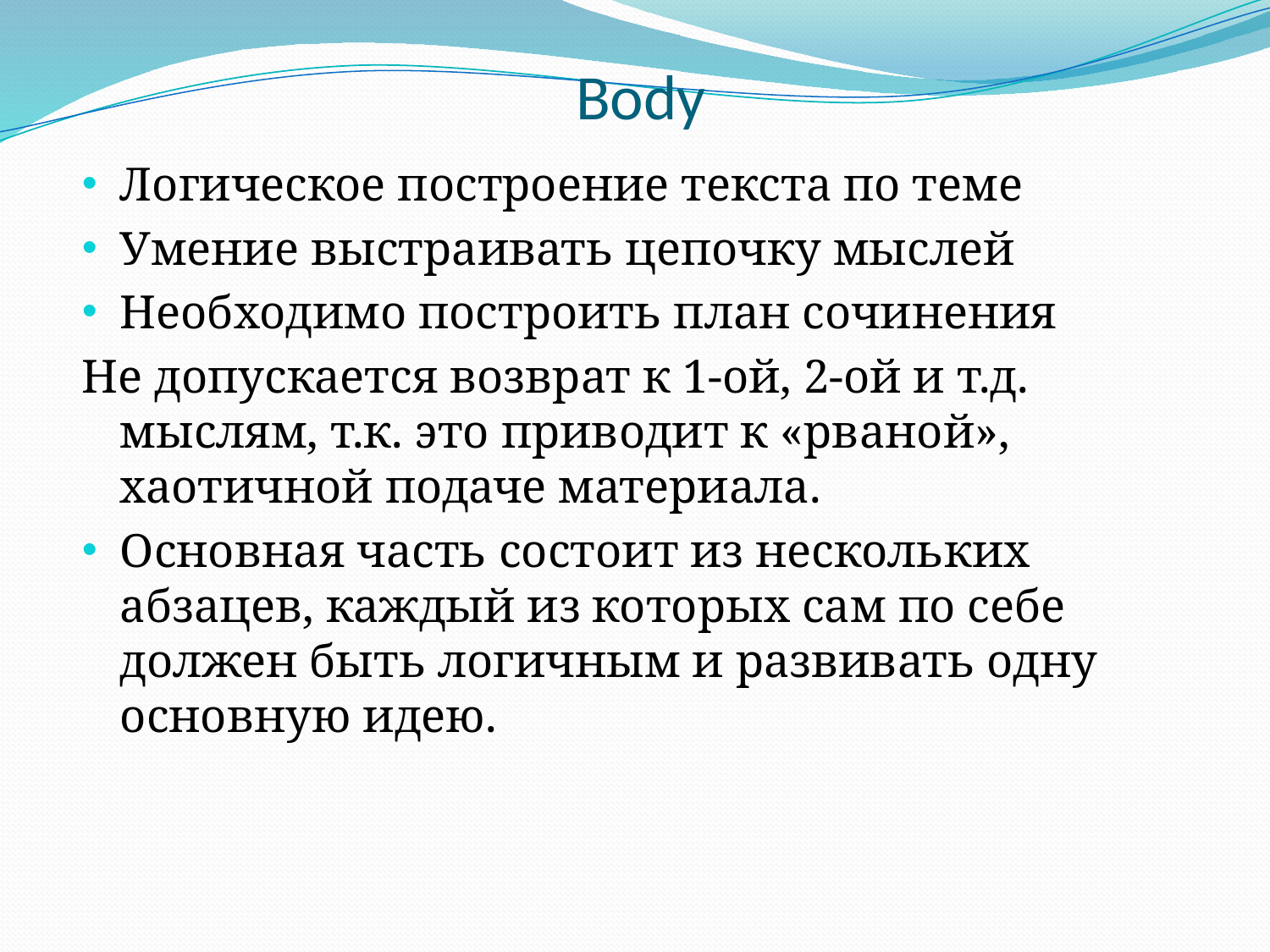

# Body
Логическое построение текста по теме
Умение выстраивать цепочку мыслей
Необходимо построить план сочинения
Не допускается возврат к 1-ой, 2-ой и т.д. мыслям, т.к. это приводит к «рваной», хаотичной подаче материала.
Основная часть состоит из нескольких абзацев, каждый из которых сам по себе должен быть логичным и развивать одну основную идею.